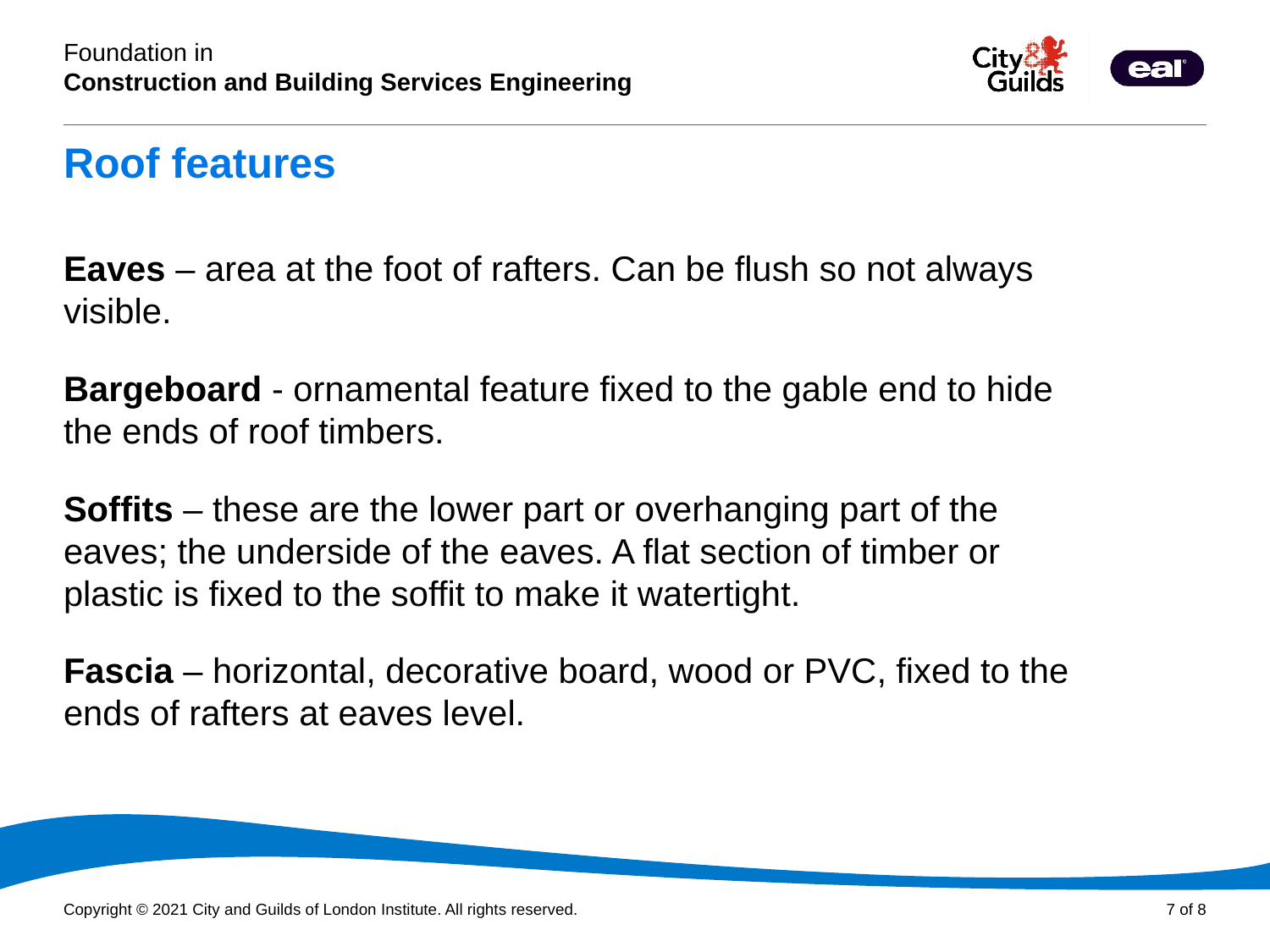

# Roof features
Eaves – area at the foot of rafters. Can be flush so not always visible.
Bargeboard - ornamental feature fixed to the gable end to hide the ends of roof timbers.
Soffits – these are the lower part or overhanging part of the eaves; the underside of the eaves. A flat section of timber or plastic is fixed to the soffit to make it watertight.
Fascia – horizontal, decorative board, wood or PVC, fixed to the ends of rafters at eaves level.